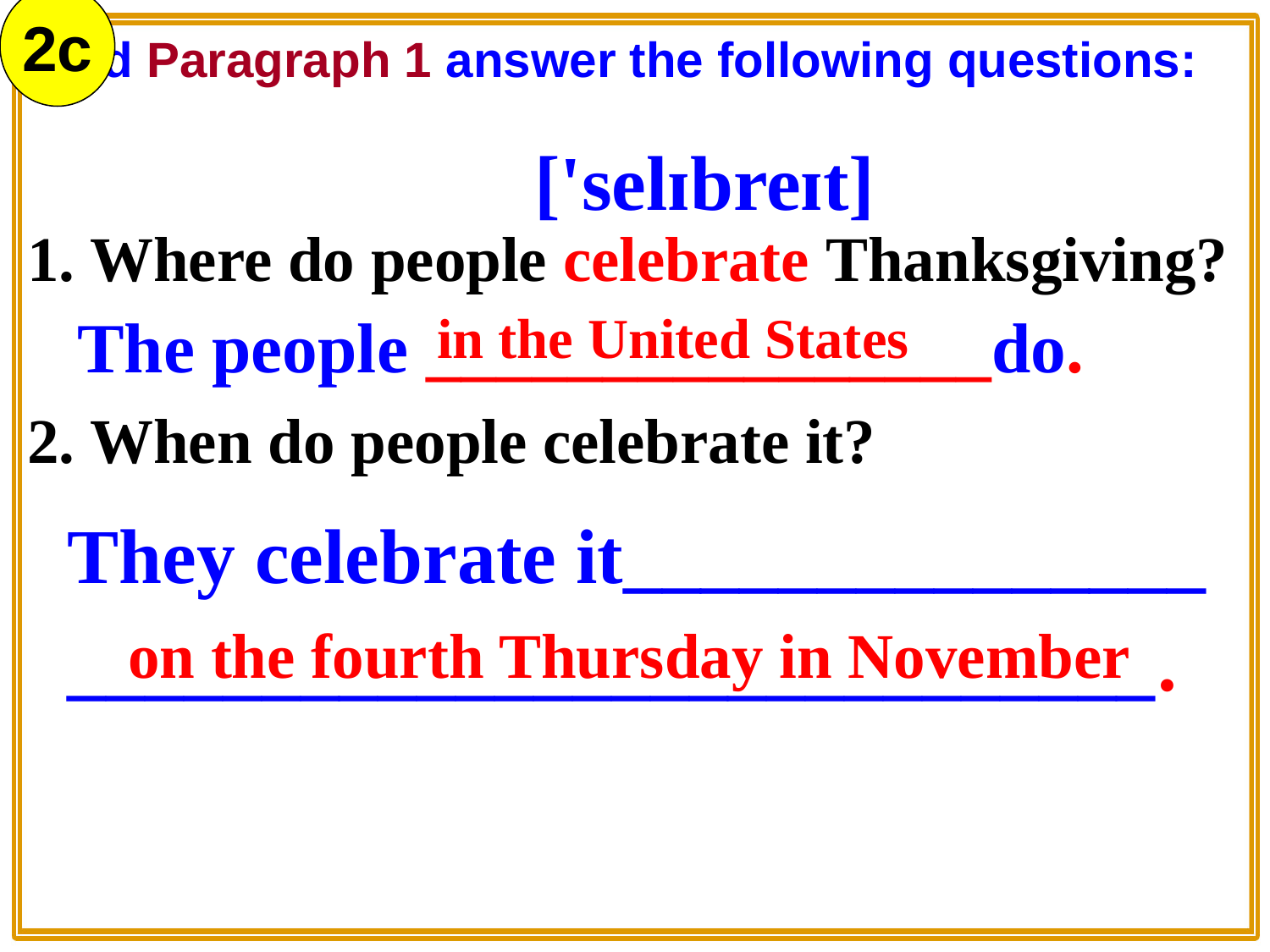

2c
Read Paragraph 1 answer the following questions:
['selɪbreɪt]
1. Where do people celebrate Thanksgiving?

2. When do people celebrate it?
The people ________________do.
in the United States
They celebrate it_______________
____________________________.
on the fourth Thursday in November